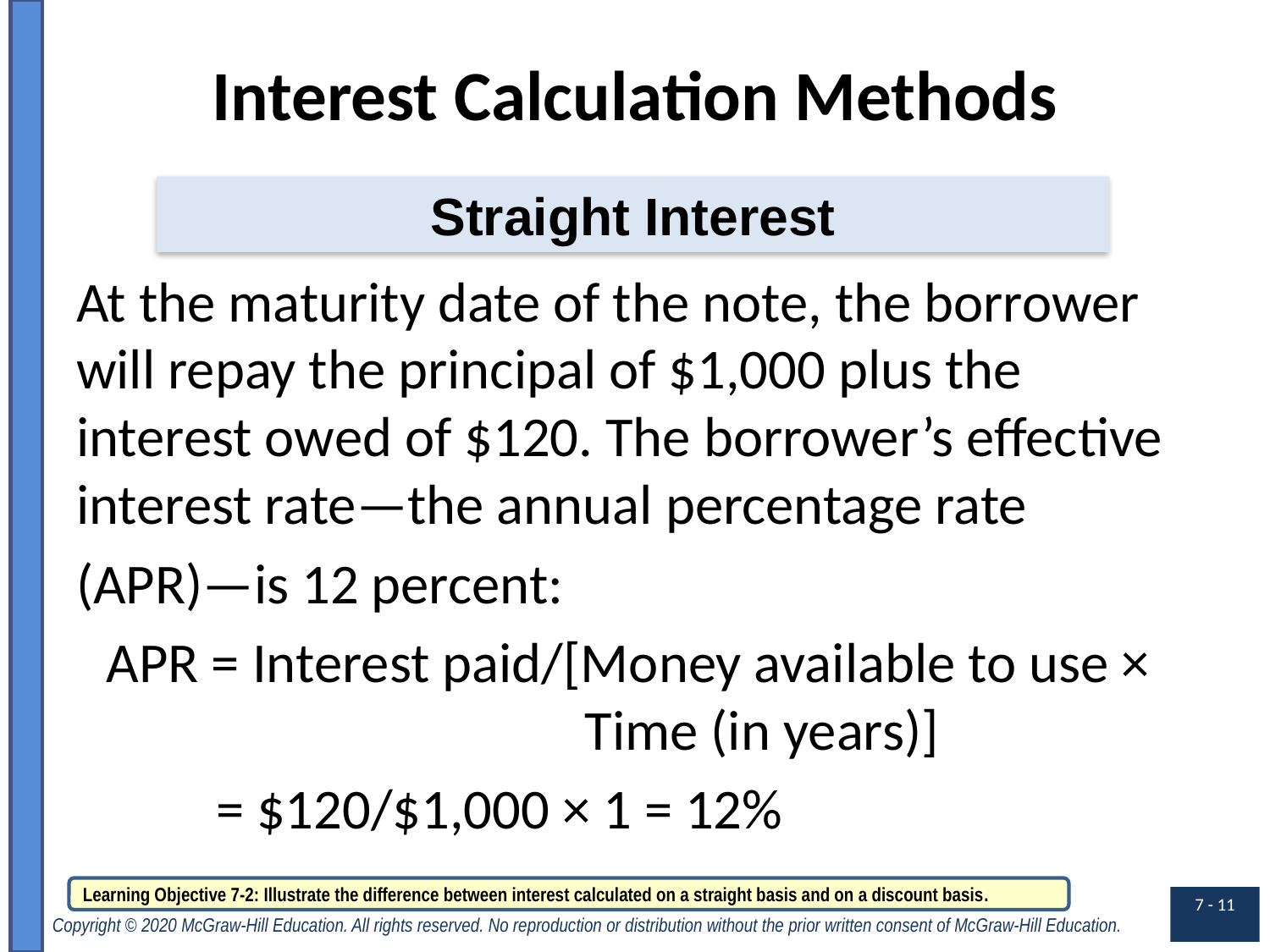

# Interest Calculation Methods
Straight Interest
At the maturity date of the note, the borrower will repay the principal of $1,000 plus the interest owed of $120. The borrower’s effective interest rate—the annual percentage rate
(APR)—is 12 percent:
APR = Interest paid/[Money available to use × 		Time (in years)]
           = $120/$1,000 × 1 = 12%
Learning Objective 7-2: Illustrate the difference between interest calculated on a straight basis and on a discount basis.